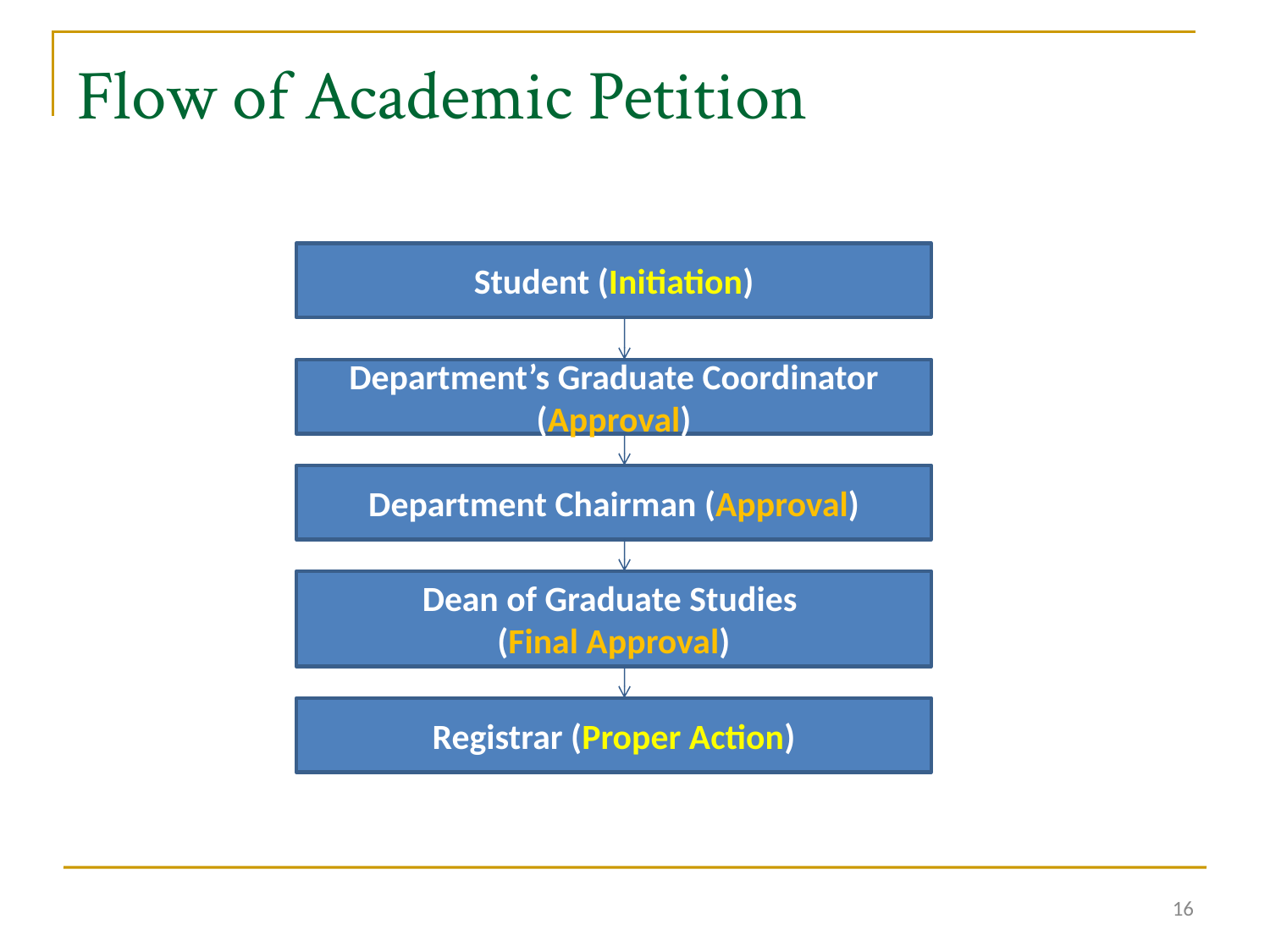

Flow of Academic Petition
Student (Initiation)
Department’s Graduate Coordinator (Approval)
Department Chairman (Approval)
Dean of Graduate Studies
(Final Approval)
Registrar (Proper Action)
16